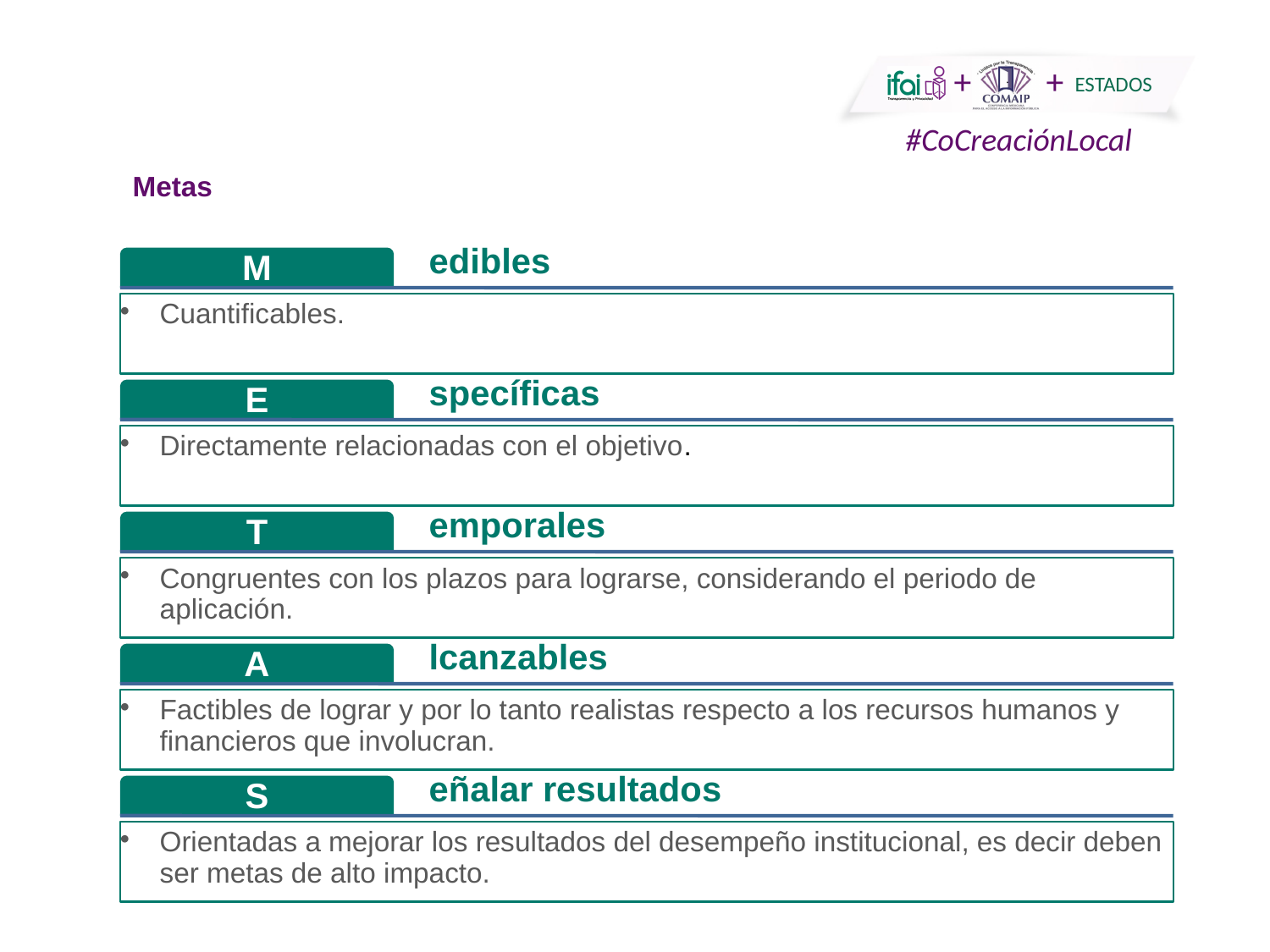

Metas
M
Cuantificables.
E
Directamente relacionadas con el objetivo.
edibles
specíficas
emporales
lcanzables
eñalar resultados
Orientadas a mejorar los resultados del desempeño institucional, es decir deben ser metas de alto impacto.
S
Factibles de lograr y por lo tanto realistas respecto a los recursos humanos y financieros que involucran.
A
Congruentes con los plazos para lograrse, considerando el periodo de aplicación.
T